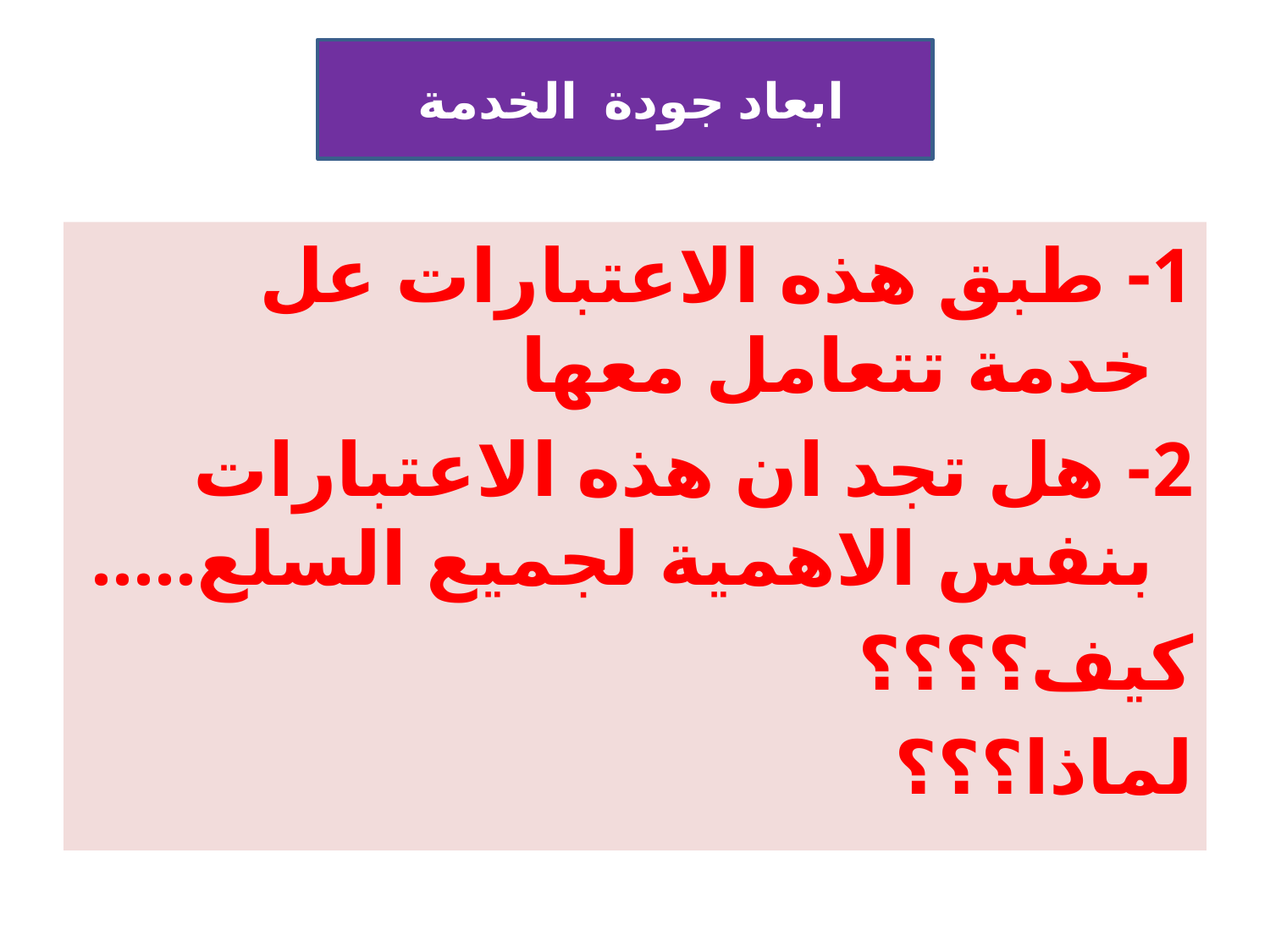

#
ابعاد جودة  الخدمة
1- طبق هذه الاعتبارات عل خدمة تتعامل معها
2- هل تجد ان هذه الاعتبارات بنفس الاهمية لجميع السلع.....
كيف؟؟؟؟
لماذا؟؟؟